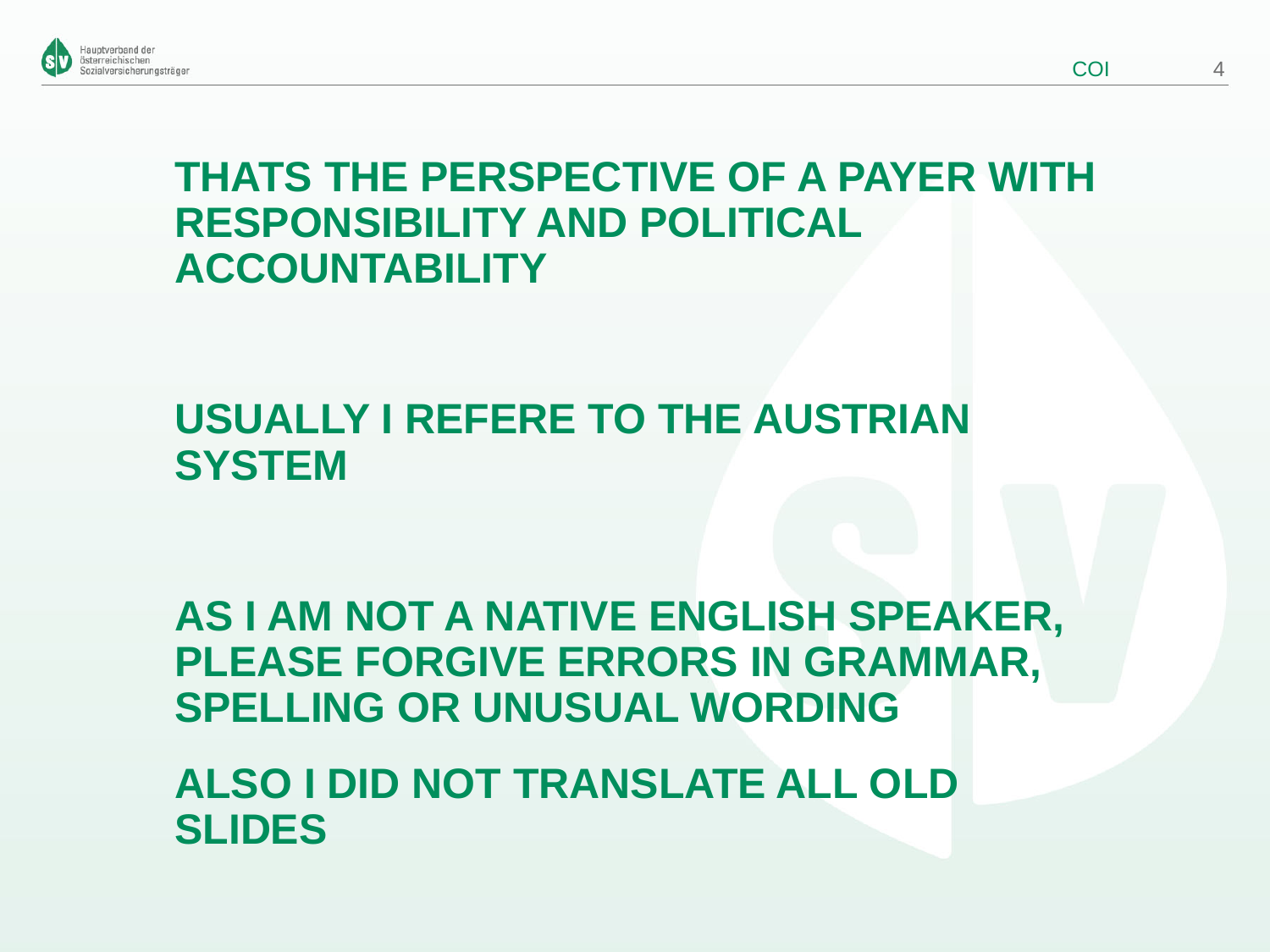

# COI
4
THATS THE PERSPECTIVE OF A PAYER WITH RESPONSIBILITY AND POLITICAL ACCOUNTABILITY

USUALLY I REFERE TO THE AUSTRIAN SYSTEM

AS I AM NOT A NATIVE ENGLISH SPEAKER, PLEASE FORGIVE ERRORS IN GRAMMAR, SPELLING OR UNUSUAL WORDING
ALSO I DID NOT TRANSLATE ALL OLD SLIDES